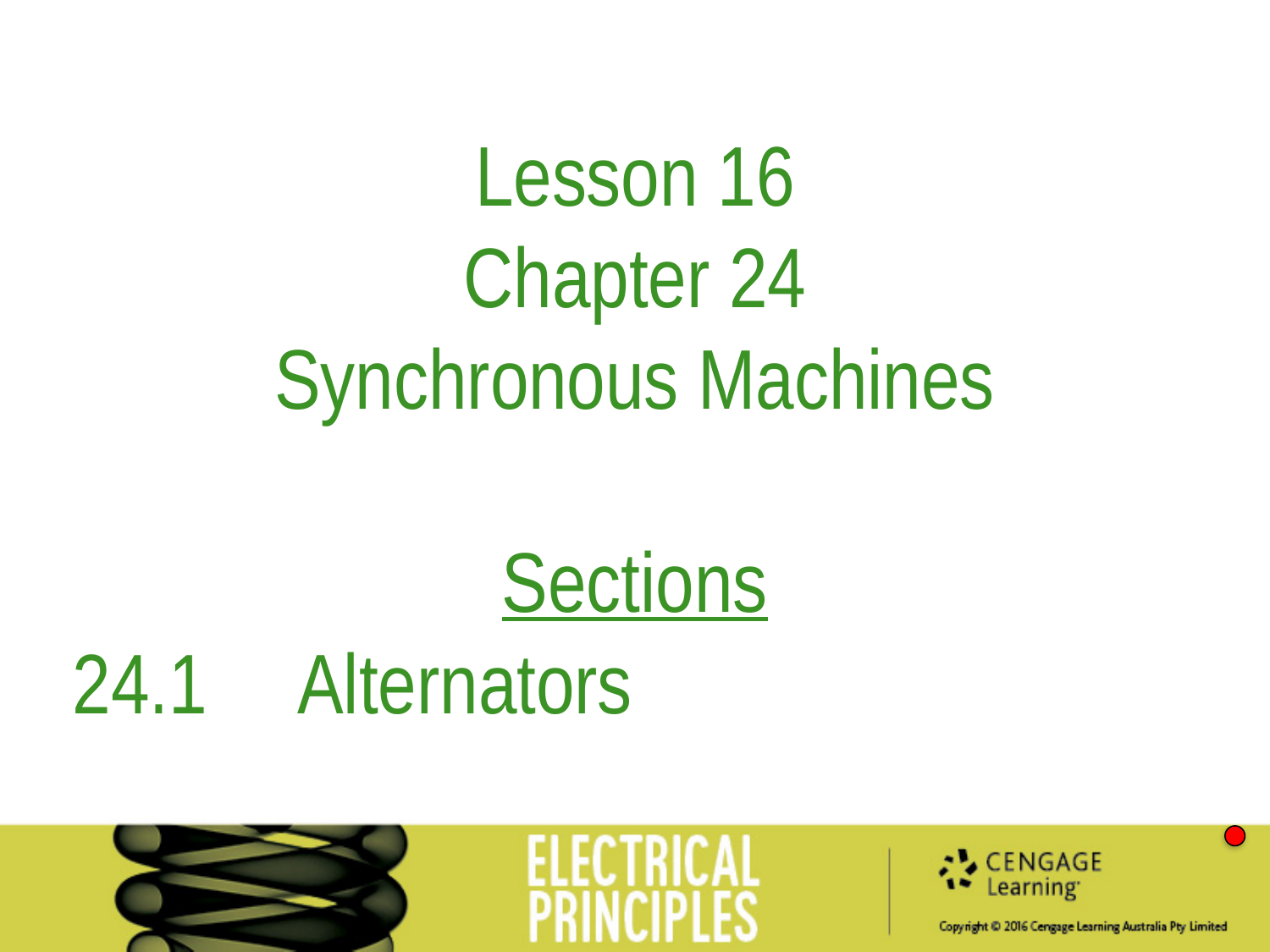

Lesson 16
Chapter 24
Synchronous Machines

Sections
24.1	Alternators